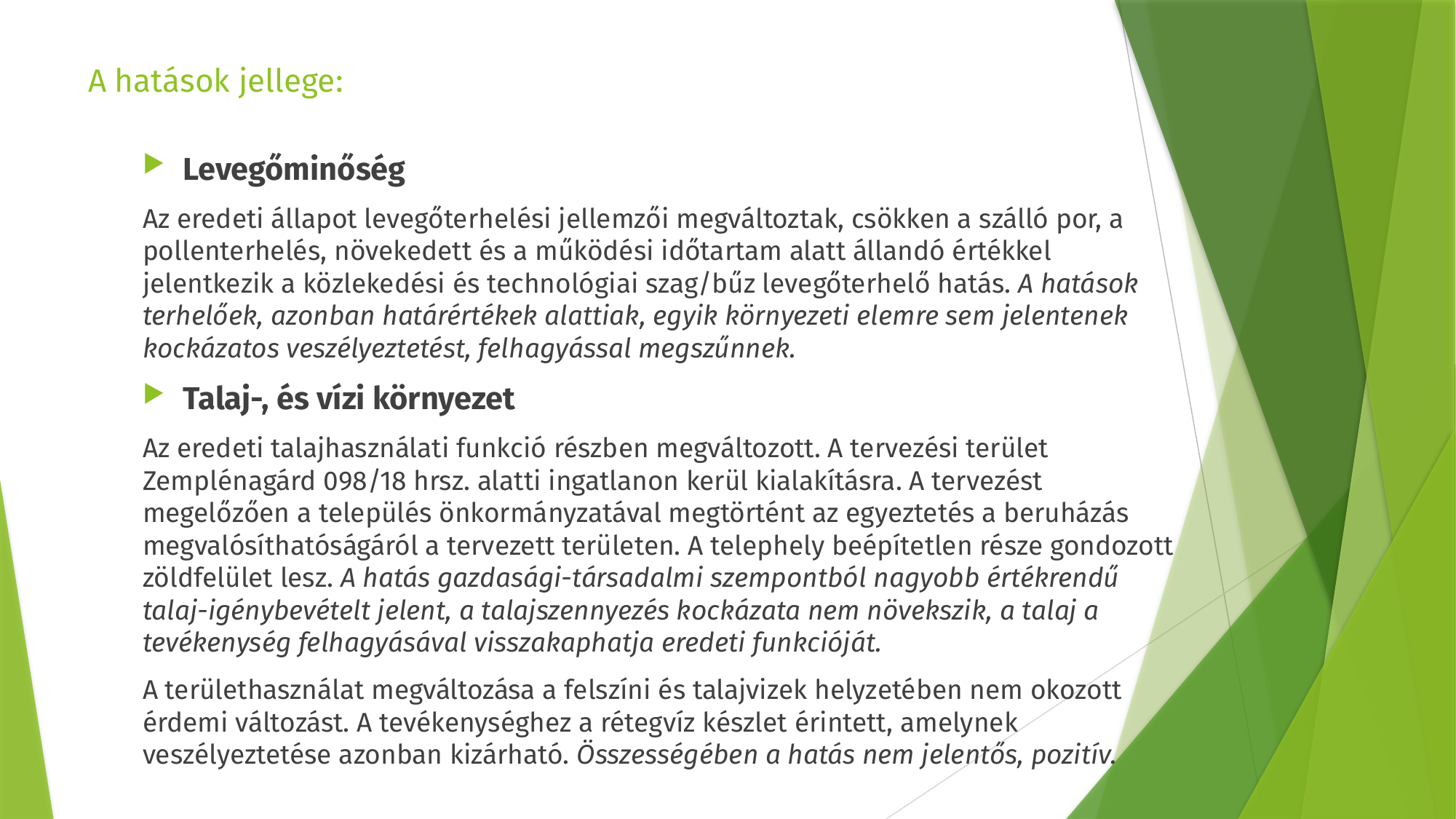

# A hatások jellege:
Levegőminőség
Az eredeti állapot levegőterhelési jellemzői megváltoztak, csökken a szálló por, a pollenterhelés, növekedett és a működési időtartam alatt állandó értékkel jelentkezik a közlekedési és technológiai szag/bűz levegőterhelő hatás. A hatások terhelőek, azonban határértékek alattiak, egyik környezeti elemre sem jelentenek kockázatos veszélyeztetést, felhagyással megszűnnek.
Talaj-, és vízi környezet
Az eredeti talajhasználati funkció részben megváltozott. A tervezési terület Zemplénagárd 098/18 hrsz. alatti ingatlanon kerül kialakításra. A tervezést megelőzően a település önkormányzatával megtörtént az egyeztetés a beruházás megvalósíthatóságáról a tervezett területen. A telephely beépítetlen része gondozott zöldfelület lesz. A hatás gazdasági-társadalmi szempontból nagyobb értékrendű talaj-igénybevételt jelent, a talajszennyezés kockázata nem növekszik, a talaj a tevékenység felhagyásával visszakaphatja eredeti funkcióját.
A területhasználat megváltozása a felszíni és talajvizek helyzetében nem okozott érdemi változást. A tevékenységhez a rétegvíz készlet érintett, amelynek veszélyeztetése azonban kizárható. Összességében a hatás nem jelentős, pozitív.